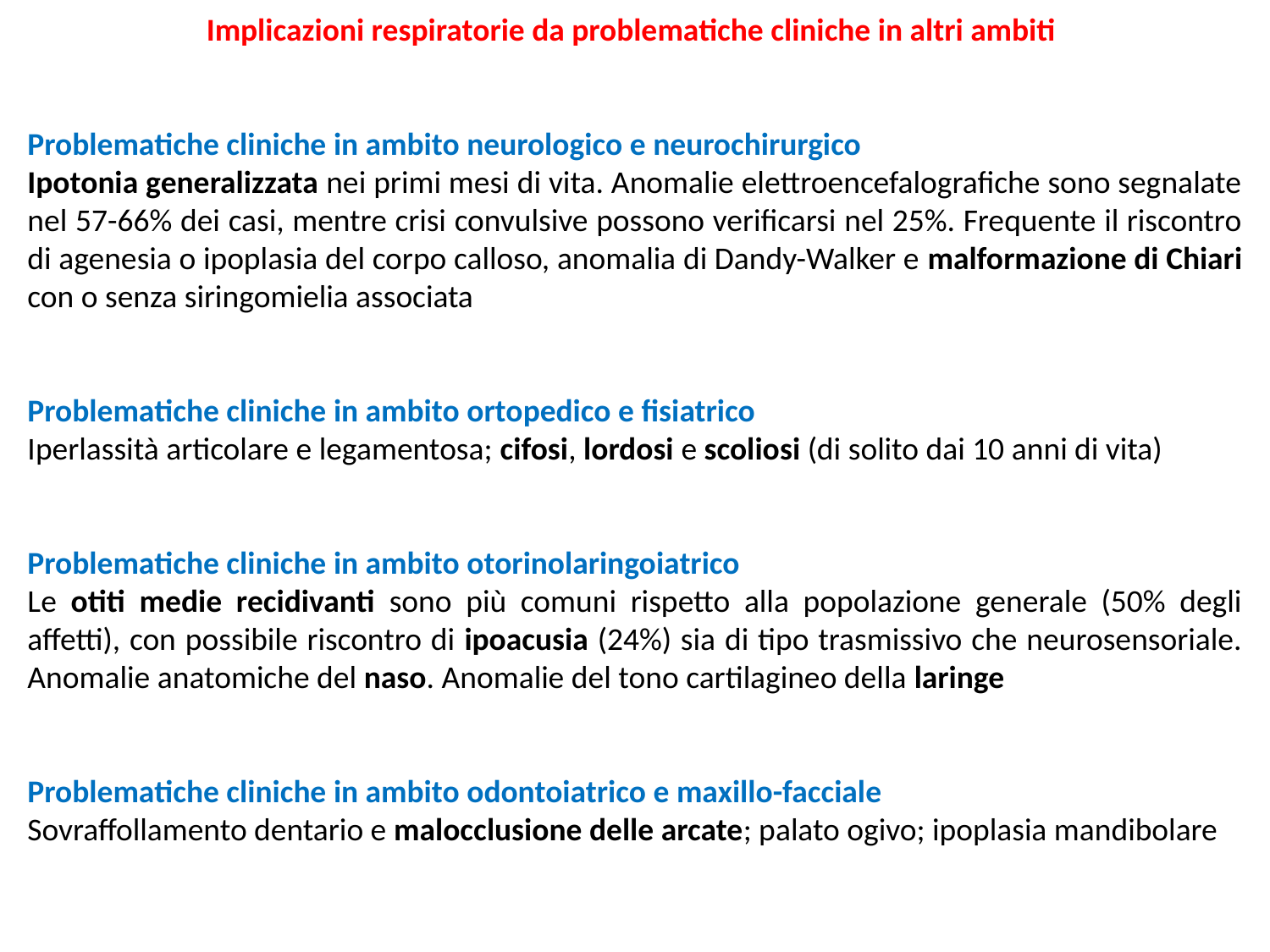

Implicazioni respiratorie da problematiche cliniche in altri ambiti

Problematiche cliniche in ambito neurologico e neurochirurgico
Ipotonia generalizzata nei primi mesi di vita. Anomalie elettroencefalografiche sono segnalate nel 57-66% dei casi, mentre crisi convulsive possono verificarsi nel 25%. Frequente il riscontro di agenesia o ipoplasia del corpo calloso, anomalia di Dandy-Walker e malformazione di Chiari con o senza siringomielia associata

Problematiche cliniche in ambito ortopedico e fisiatrico
Iperlassità articolare e legamentosa; cifosi, lordosi e scoliosi (di solito dai 10 anni di vita)

Problematiche cliniche in ambito otorinolaringoiatrico
Le otiti medie recidivanti sono più comuni rispetto alla popolazione generale (50% degli affetti), con possibile riscontro di ipoacusia (24%) sia di tipo trasmissivo che neurosensoriale. Anomalie anatomiche del naso. Anomalie del tono cartilagineo della laringe

Problematiche cliniche in ambito odontoiatrico e maxillo-facciale
Sovraffollamento dentario e malocclusione delle arcate; palato ogivo; ipoplasia mandibolare